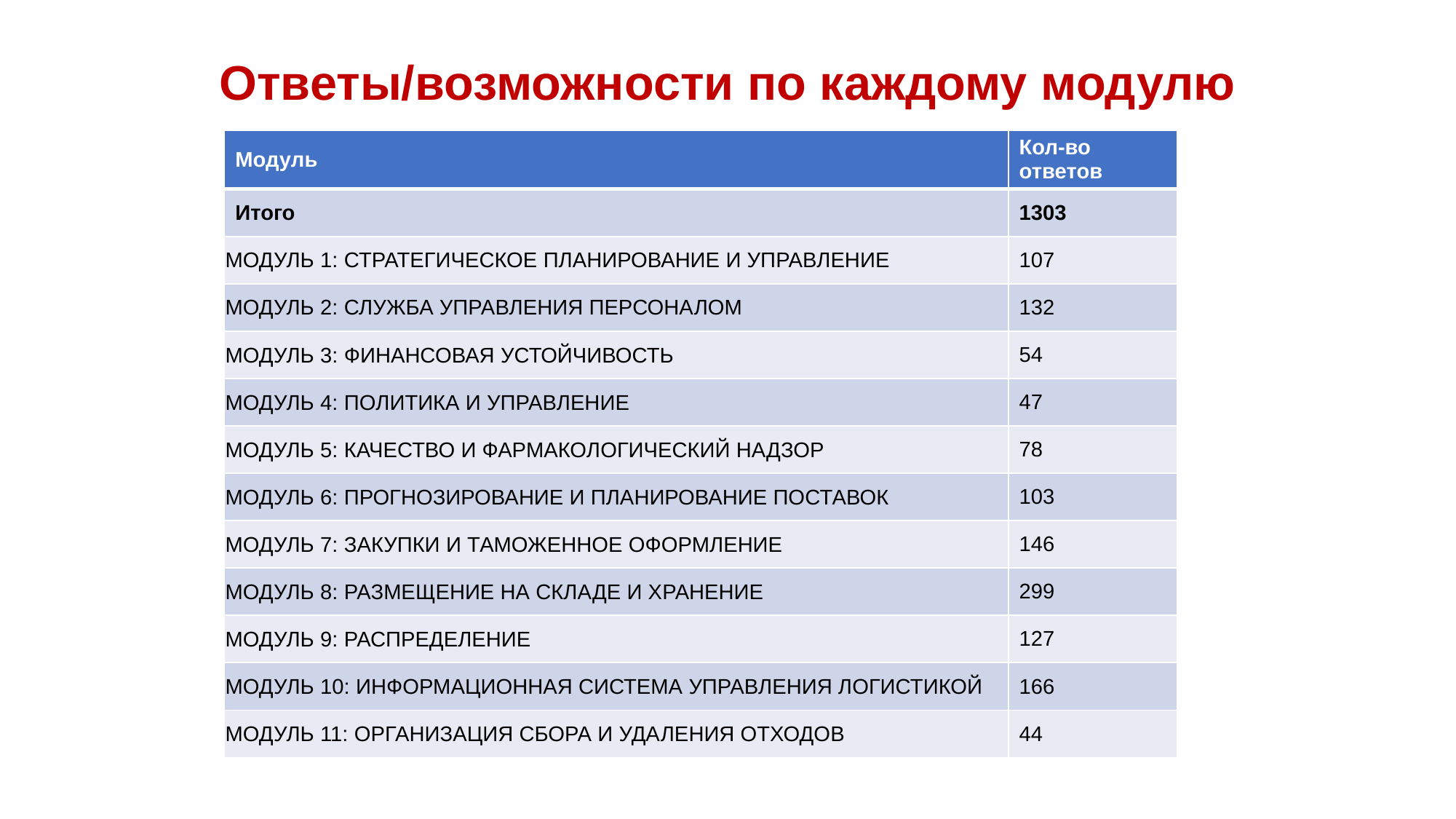

# Ответы/возможности по каждому модулю
| Модуль | Кол-во ответов |
| --- | --- |
| Итого | 1303 |
| МОДУЛЬ 1: СТРАТЕГИЧЕСКОЕ ПЛАНИРОВАНИЕ И УПРАВЛЕНИЕ | 107 |
| МОДУЛЬ 2: СЛУЖБА УПРАВЛЕНИЯ ПЕРСОНАЛОМ | 132 |
| МОДУЛЬ 3: ФИНАНСОВАЯ УСТОЙЧИВОСТЬ | 54 |
| МОДУЛЬ 4: ПОЛИТИКА И УПРАВЛЕНИЕ | 47 |
| МОДУЛЬ 5: КАЧЕСТВО И ФАРМАКОЛОГИЧЕСКИЙ НАДЗОР | 78 |
| МОДУЛЬ 6: ПРОГНОЗИРОВАНИЕ И ПЛАНИРОВАНИЕ ПОСТАВОК | 103 |
| МОДУЛЬ 7: ЗАКУПКИ И ТАМОЖЕННОЕ ОФОРМЛЕНИЕ | 146 |
| МОДУЛЬ 8: РАЗМЕЩЕНИЕ НА СКЛАДЕ И ХРАНЕНИЕ | 299 |
| МОДУЛЬ 9: РАСПРЕДЕЛЕНИЕ | 127 |
| МОДУЛЬ 10: ИНФОРМАЦИОННАЯ СИСТЕМА УПРАВЛЕНИЯ ЛОГИСТИКОЙ | 166 |
| МОДУЛЬ 11: ОРГАНИЗАЦИЯ СБОРА И УДАЛЕНИЯ ОТХОДОВ | 44 |